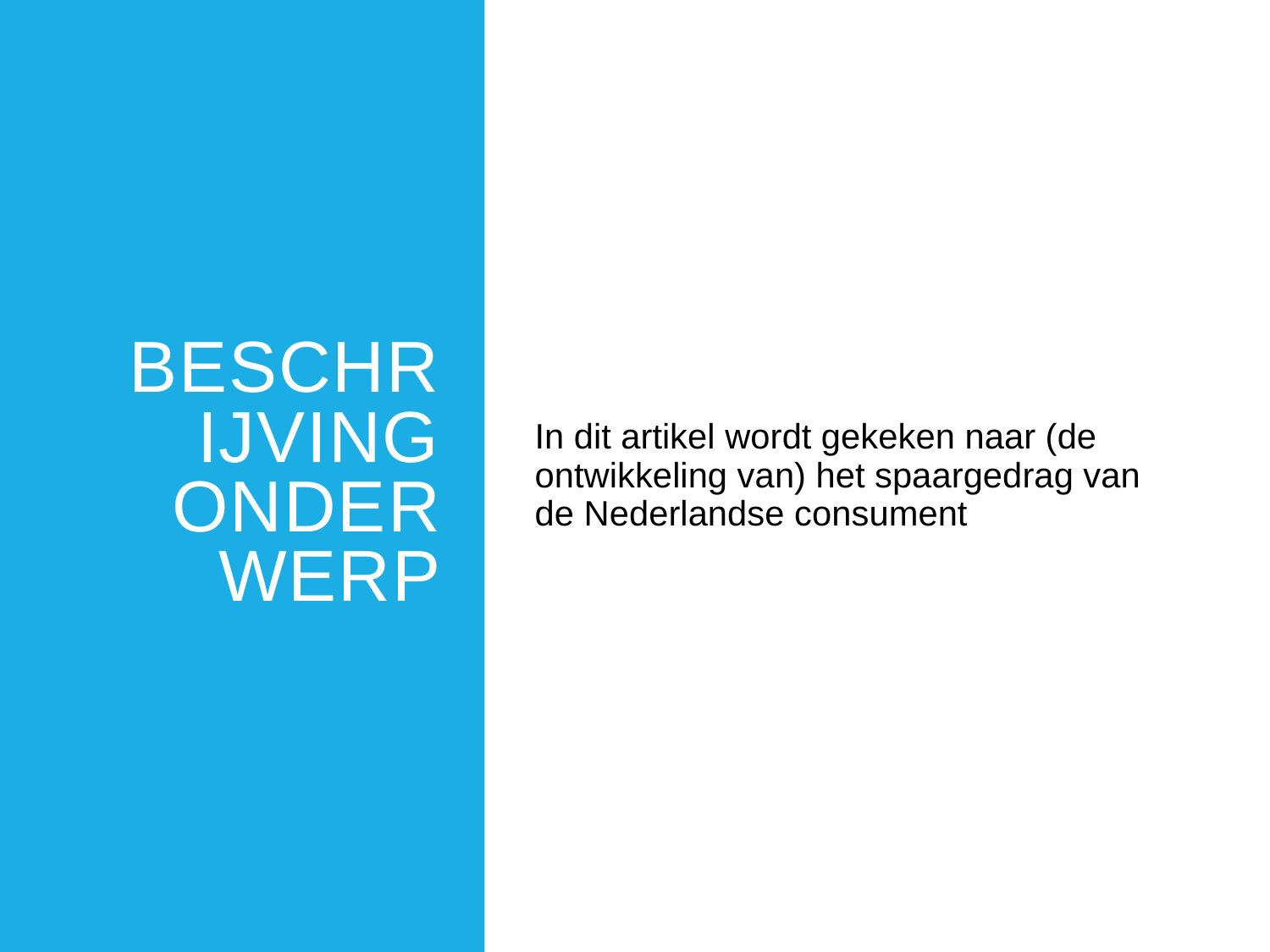

# Beschrijving onderwerp
In dit artikel wordt gekeken naar (de ontwikkeling van) het spaargedrag van de Nederlandse consument